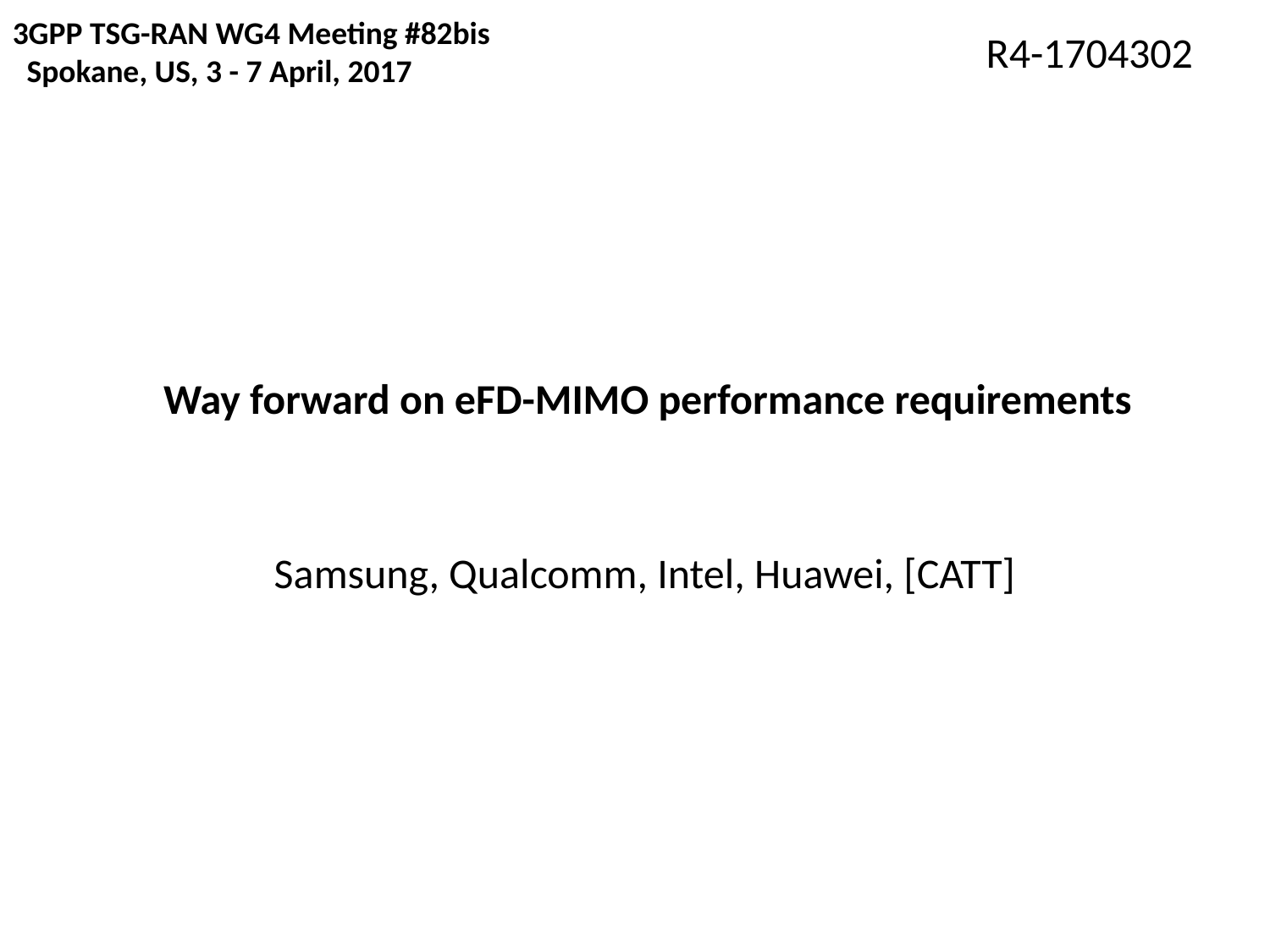

3GPP TSG-RAN WG4 Meeting #82bis                                         Spokane, US, 3 - 7 April, 2017
R4-1704302
# Way forward on eFD-MIMO performance requirements
Samsung, Qualcomm, Intel, Huawei, [CATT]